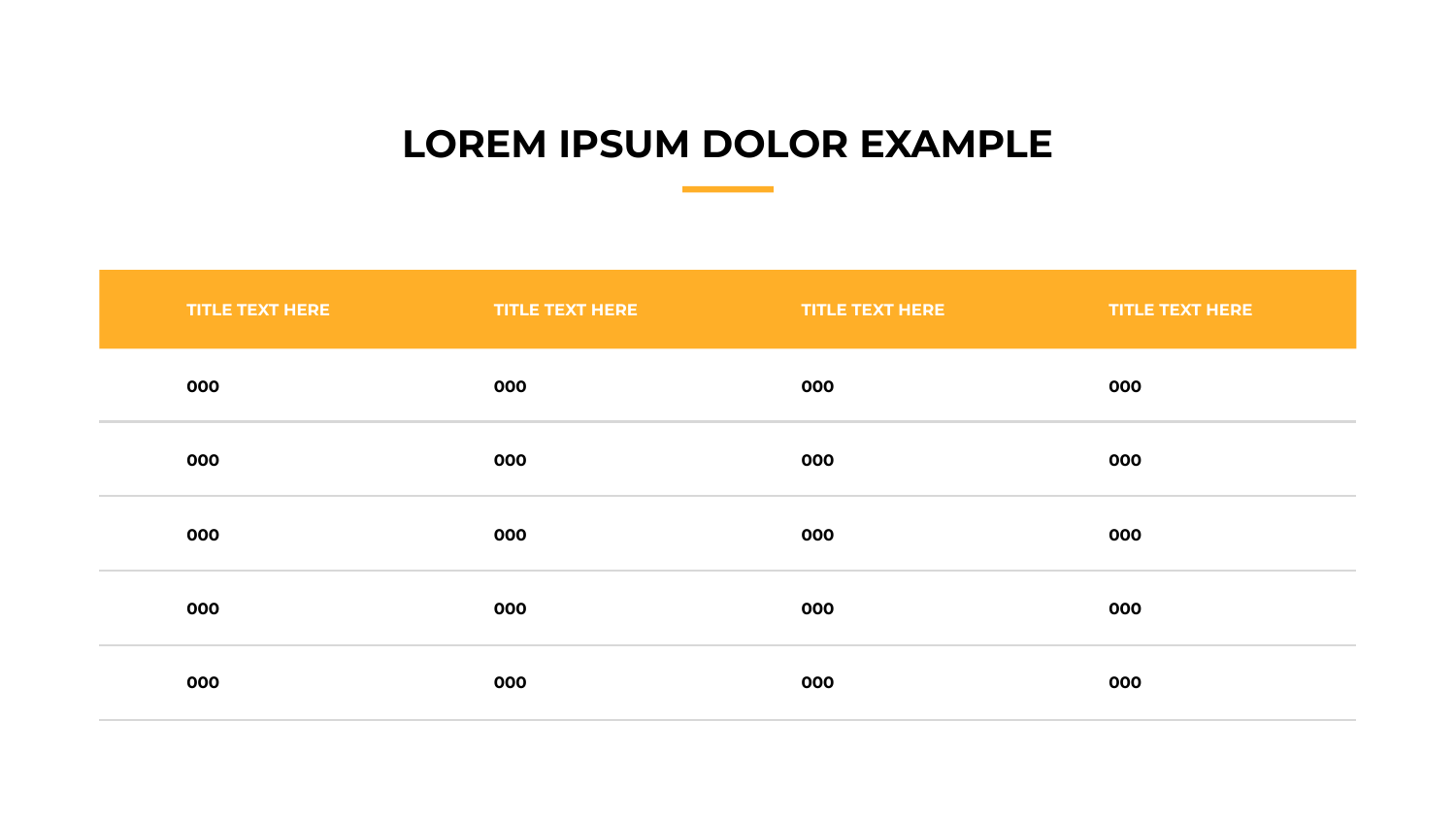

LOREM IPSUM DOLOR EXAMPLE

TITLE TEXT HERE
000
000
000
000
000
TITLE TEXT HERE
000
000
000
000
000
TITLE TEXT HERE
000
000
000
000
000
TITLE TEXT HERE
000
000
000
000
000